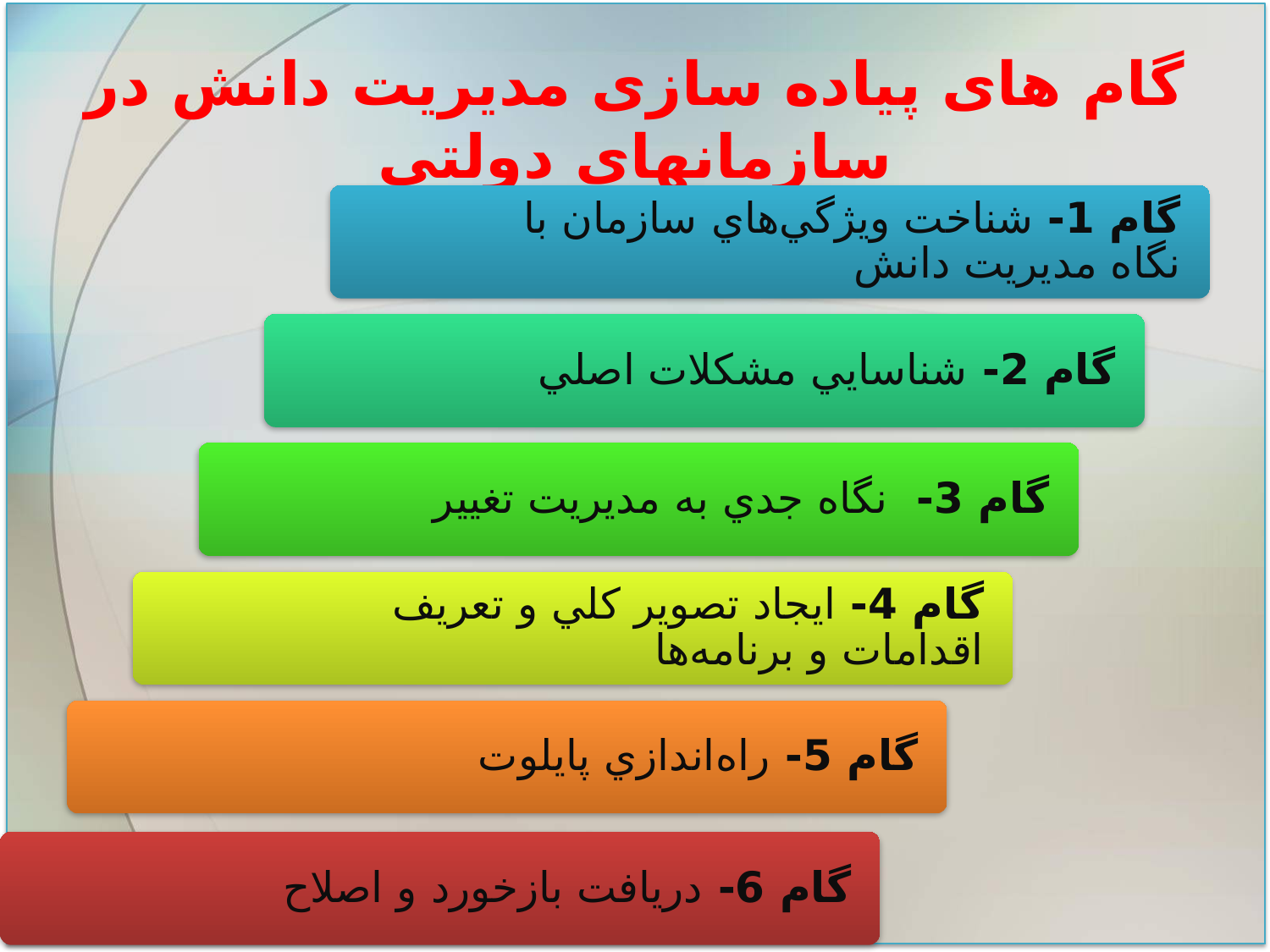

# گام های پیاده سازی مدیریت دانش در سازمانهای دولتی
گام 1- شناخت ويژگي‌هاي سازمان با نگاه مديريت دانش

گام 2- شناسايي مشكلات اصلي
گام 3-  نگاه جدي به مديريت تغيير
گام 4- ايجاد تصوير كلي و تعريف اقدامات و برنامه‌ها
گام 5- راه‌اندازي پايلوت
گام 6- دريافت بازخورد و اصلاح